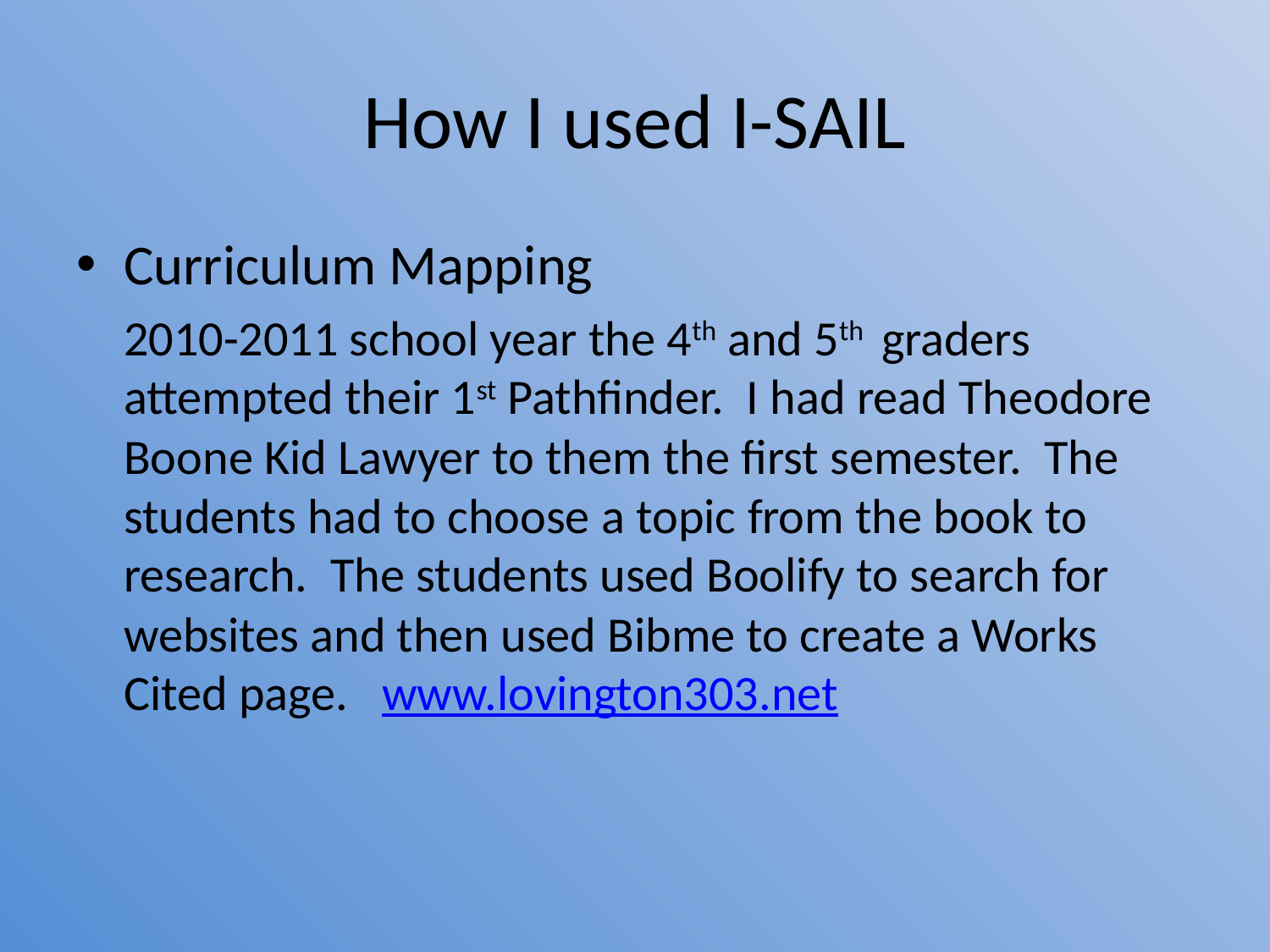

# How I used I-SAIL
Curriculum Mapping
	2010-2011 school year the 4th and 5th  graders attempted their 1st Pathfinder.  I had read Theodore Boone Kid Lawyer to them the first semester.  The students had to choose a topic from the book to research.  The students used Boolify to search for websites and then used Bibme to create a Works Cited page.   www.lovington303.net